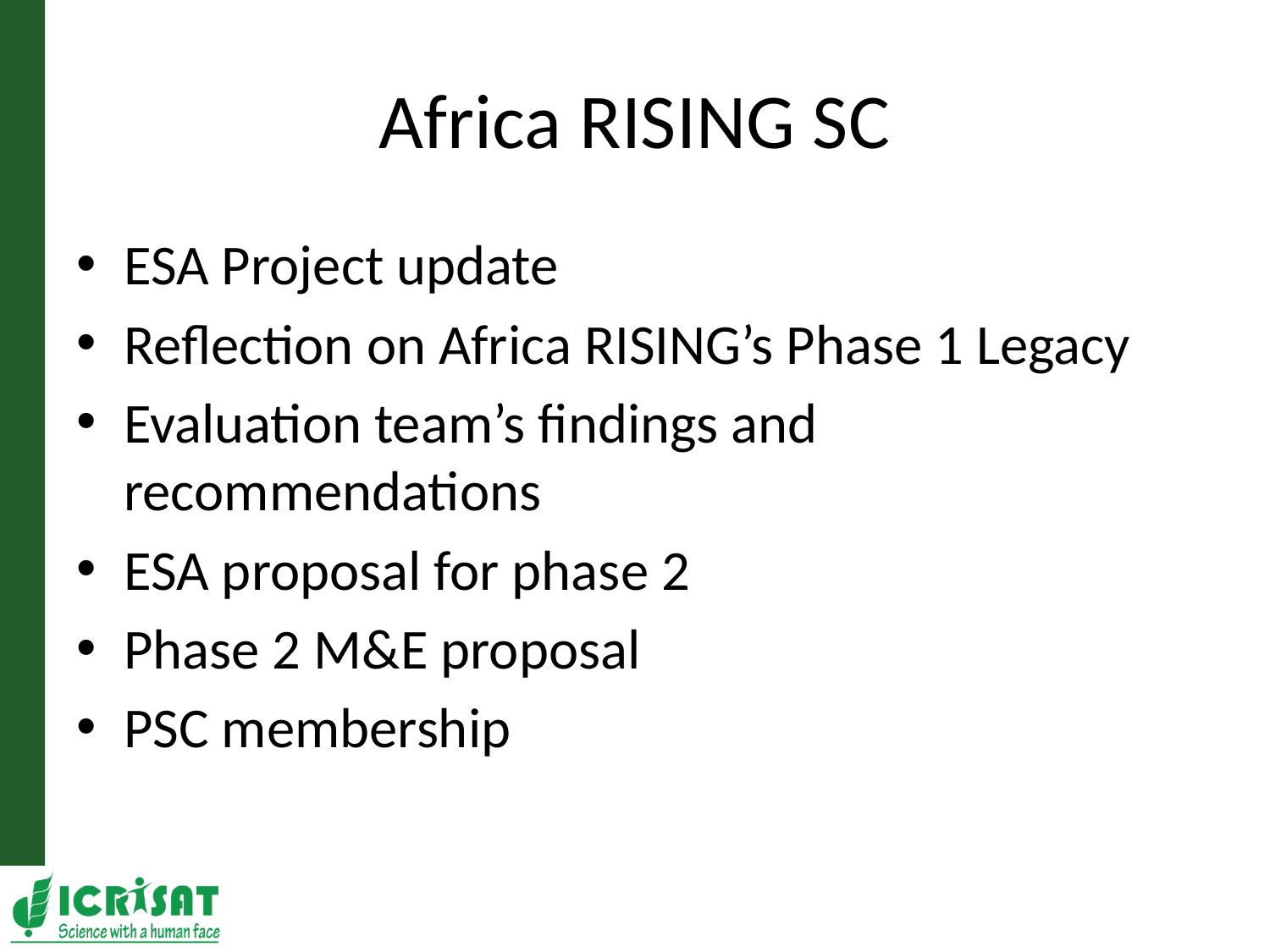

# Africa RISING SC
ESA Project update
Reflection on Africa RISING’s Phase 1 Legacy
Evaluation team’s findings and recommendations
ESA proposal for phase 2
Phase 2 M&E proposal
PSC membership